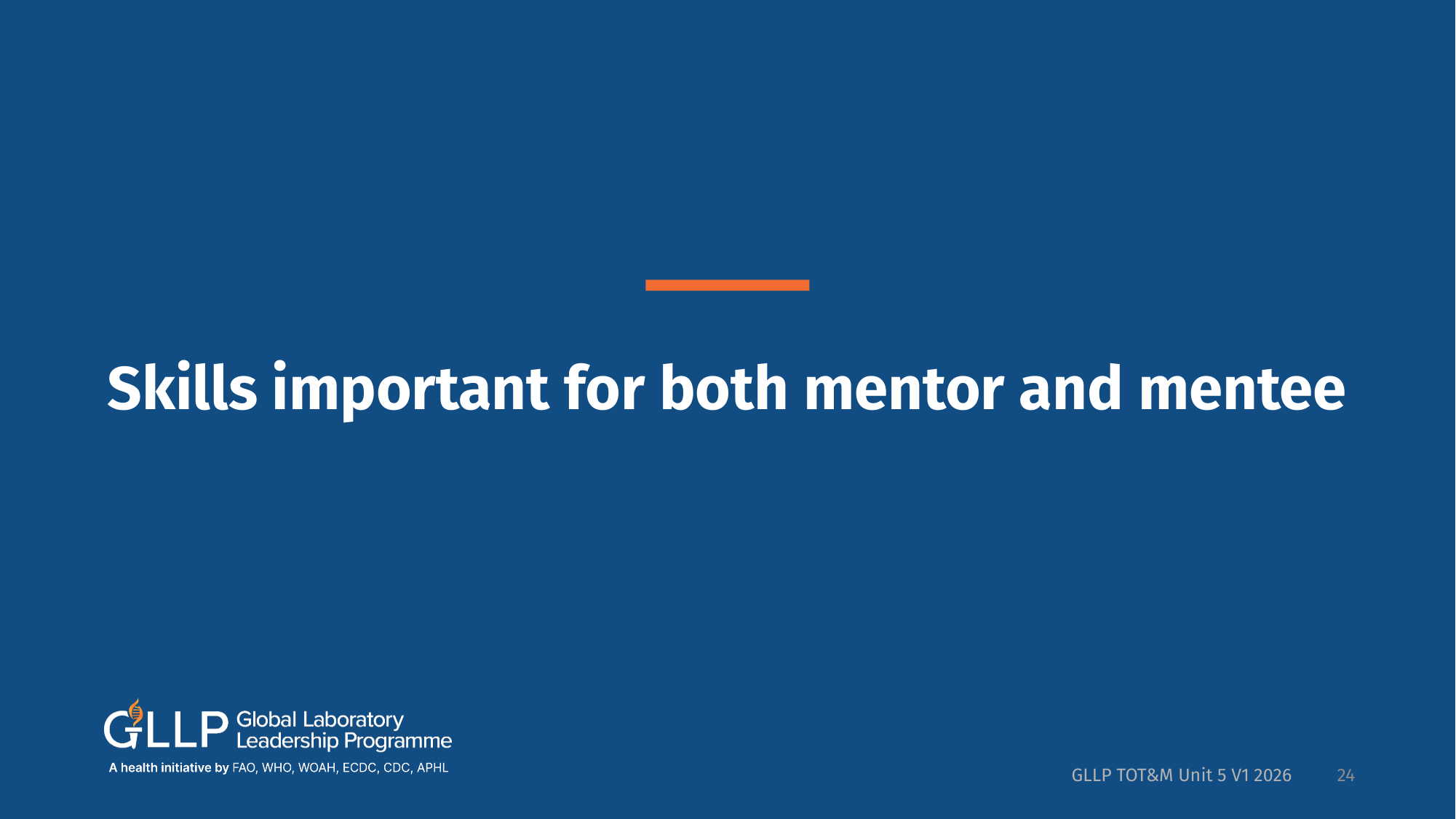

# Skills important for both mentor and mentee
GLLP TOT&M Unit 5 V1 2026
24